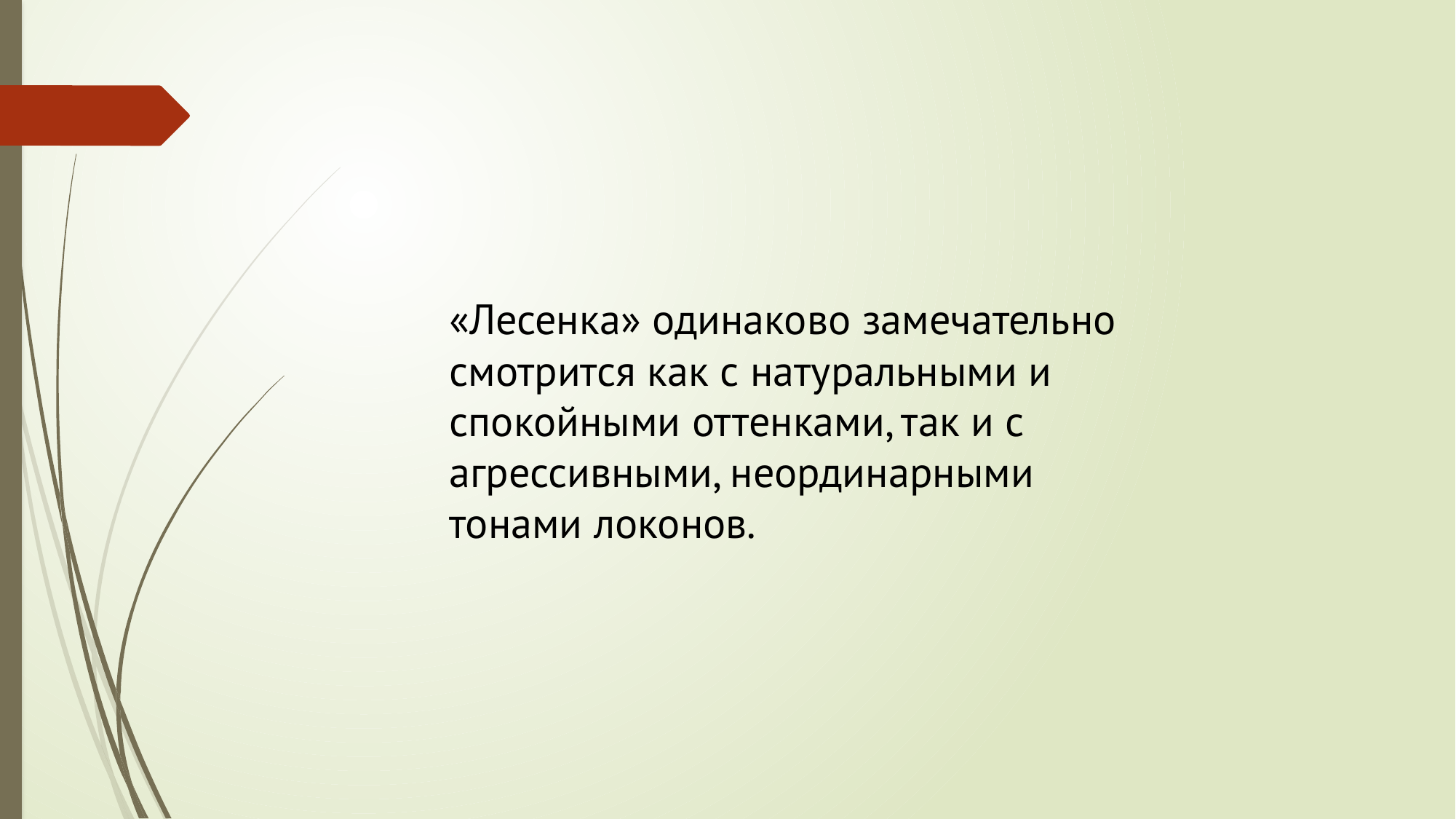

«Лесенка» одинаково замечательно смотрится как с натуральными и спокойными оттенками, так и с агрессивными, неординарными тонами локонов.